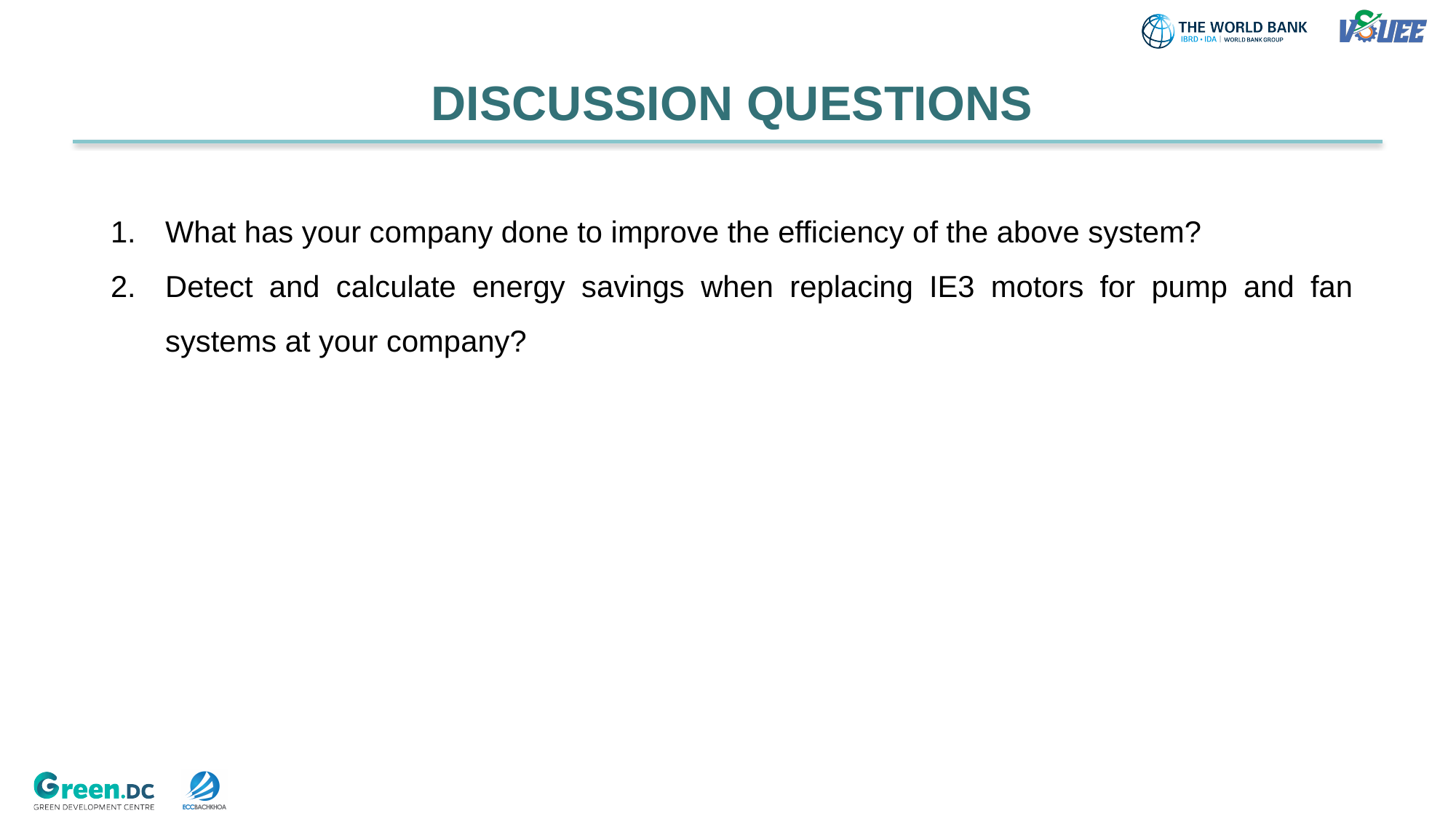

DISCUSSION QUESTIONS

What has your company done to improve the efficiency of the above system?
Detect and calculate energy savings when replacing IE3 motors for pump and fan systems at your company?